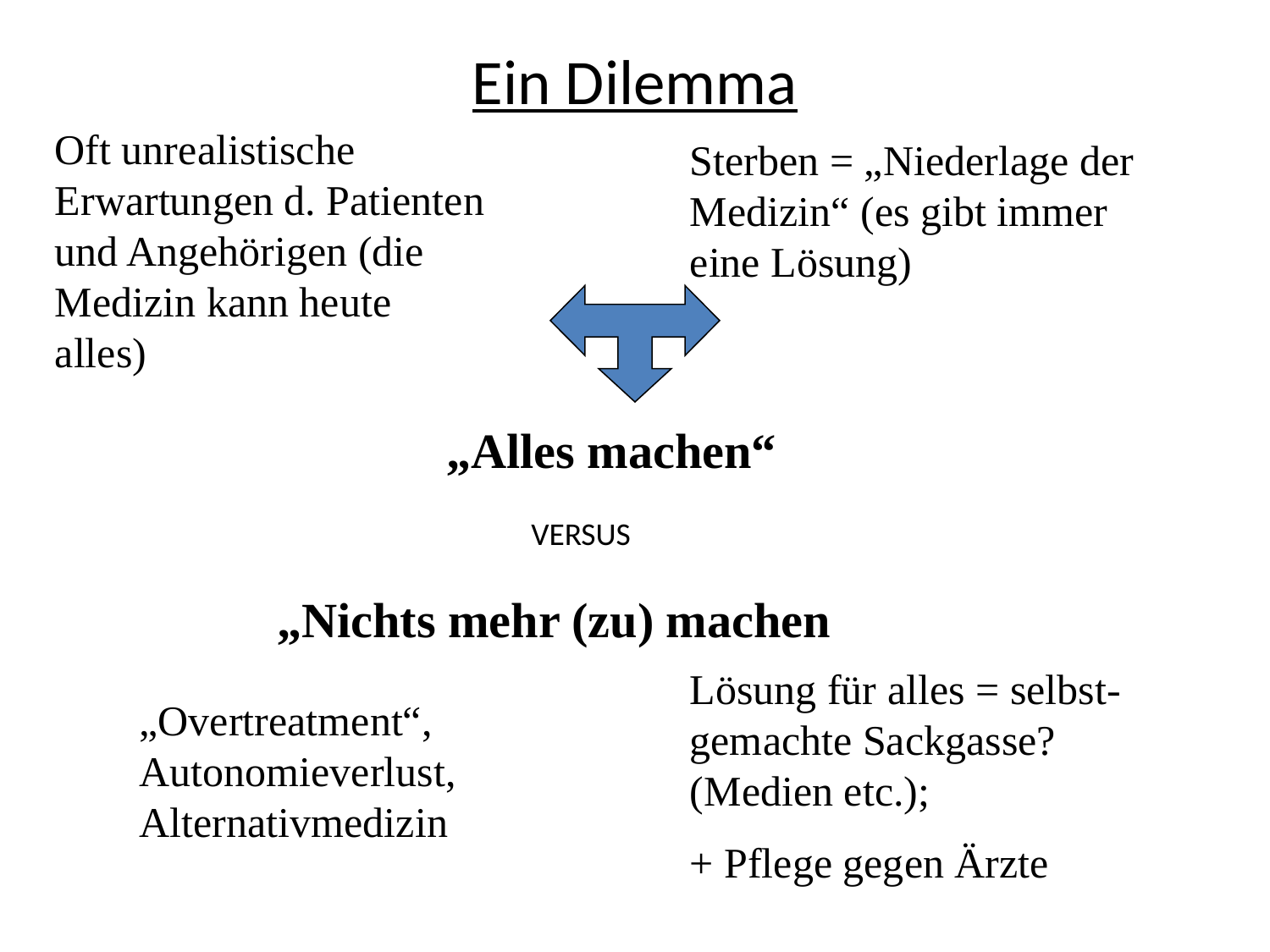

# Ein Dilemma
Oft unrealistische Erwartungen d. Patienten und Angehörigen (die Medizin kann heute alles)
Sterben = „Niederlage der Medizin“ (es gibt immer eine Lösung)

„Alles machen“
VERSUS
„Nichts mehr (zu) machen
Lösung für alles = selbst-gemachte Sackgasse? (Medien etc.);
+ Pflege gegen Ärzte
„Overtreatment“, Autonomieverlust, Alternativmedizin